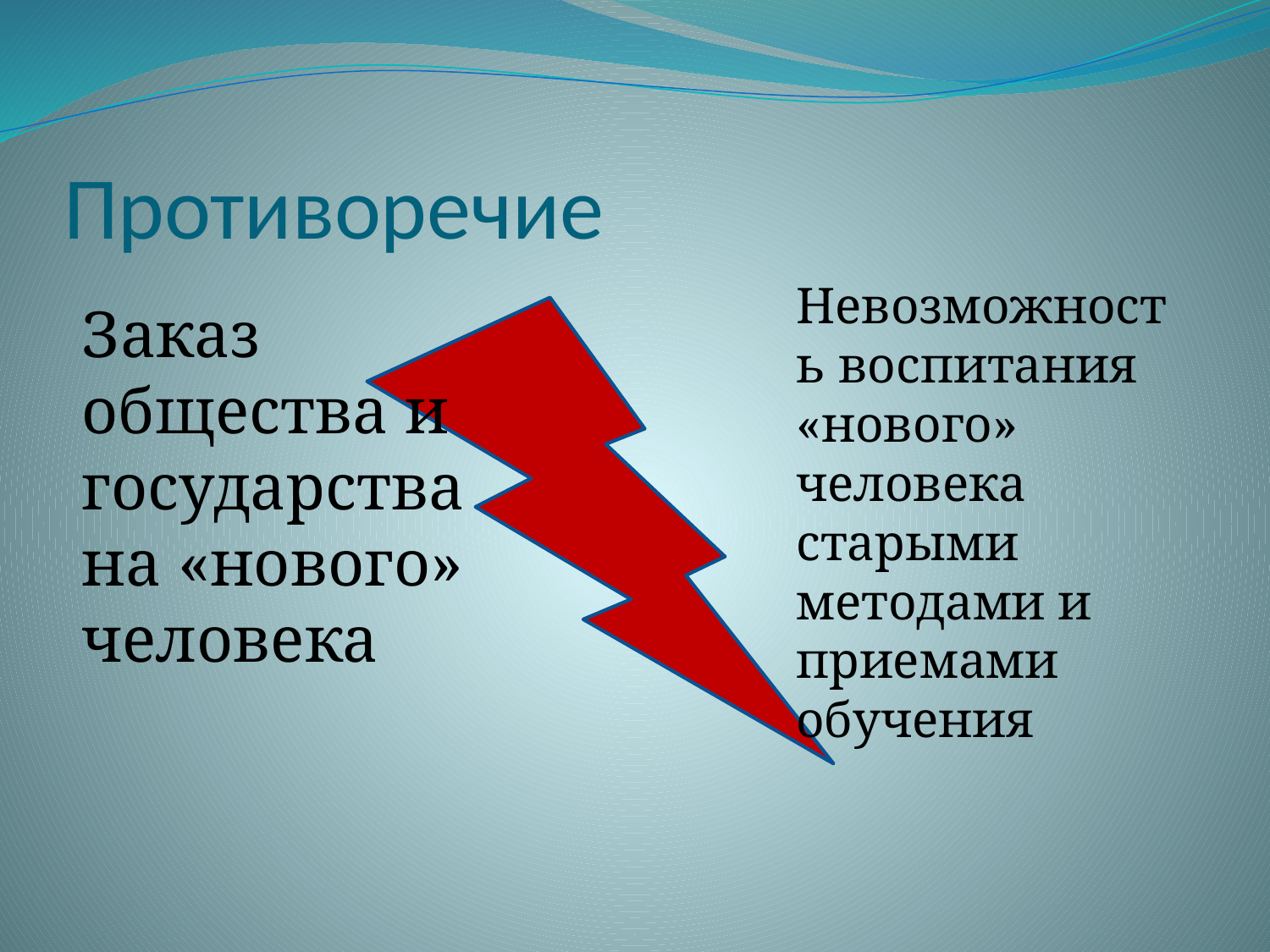

# Противоречие
Невозможность воспитания «нового» человека старыми методами и приемами обучения

Заказ общества и государства на «нового» человека